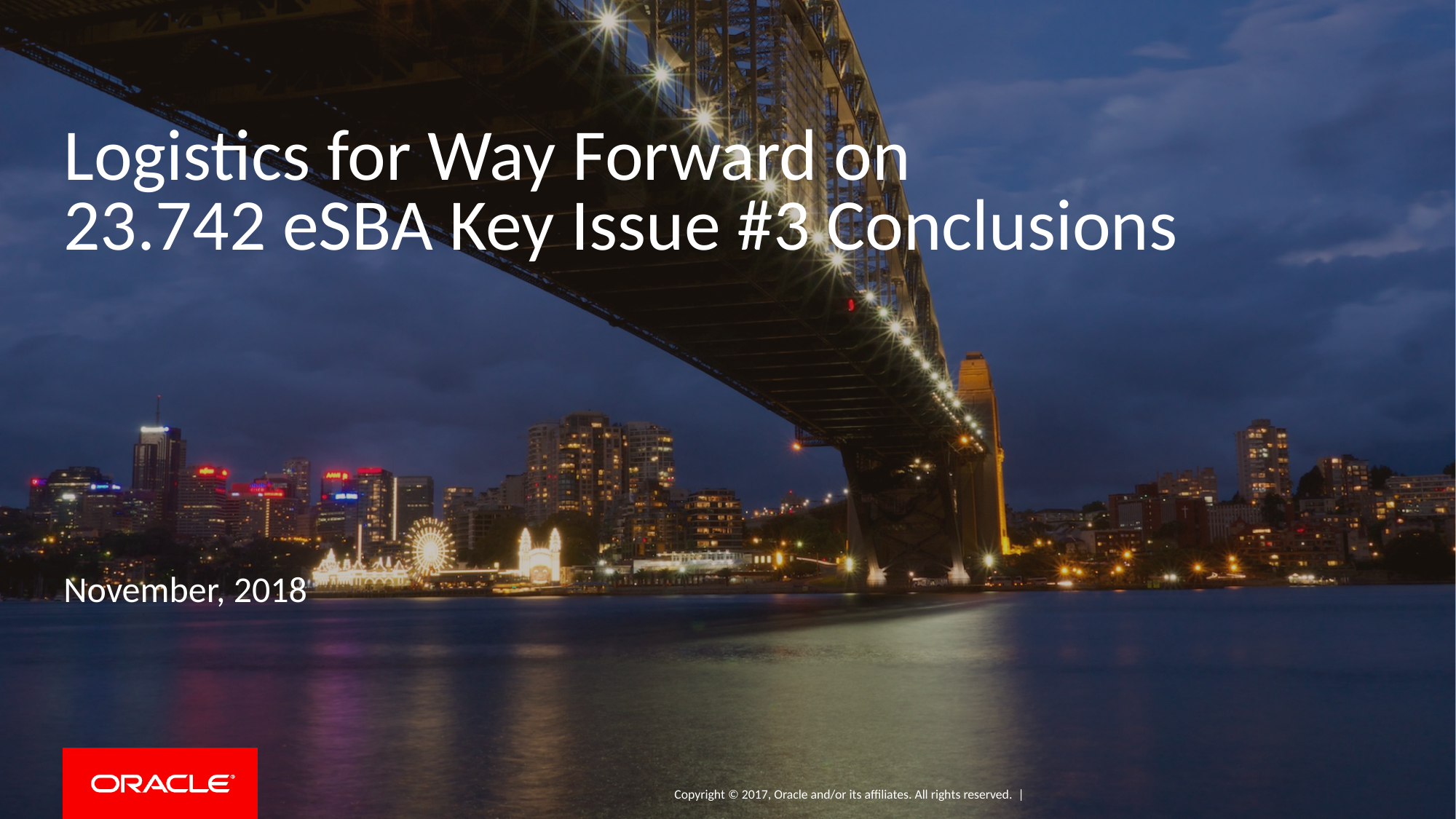

# Logistics for Way Forward on 23.742 eSBA Key Issue #3 Conclusions

November, 2018
1